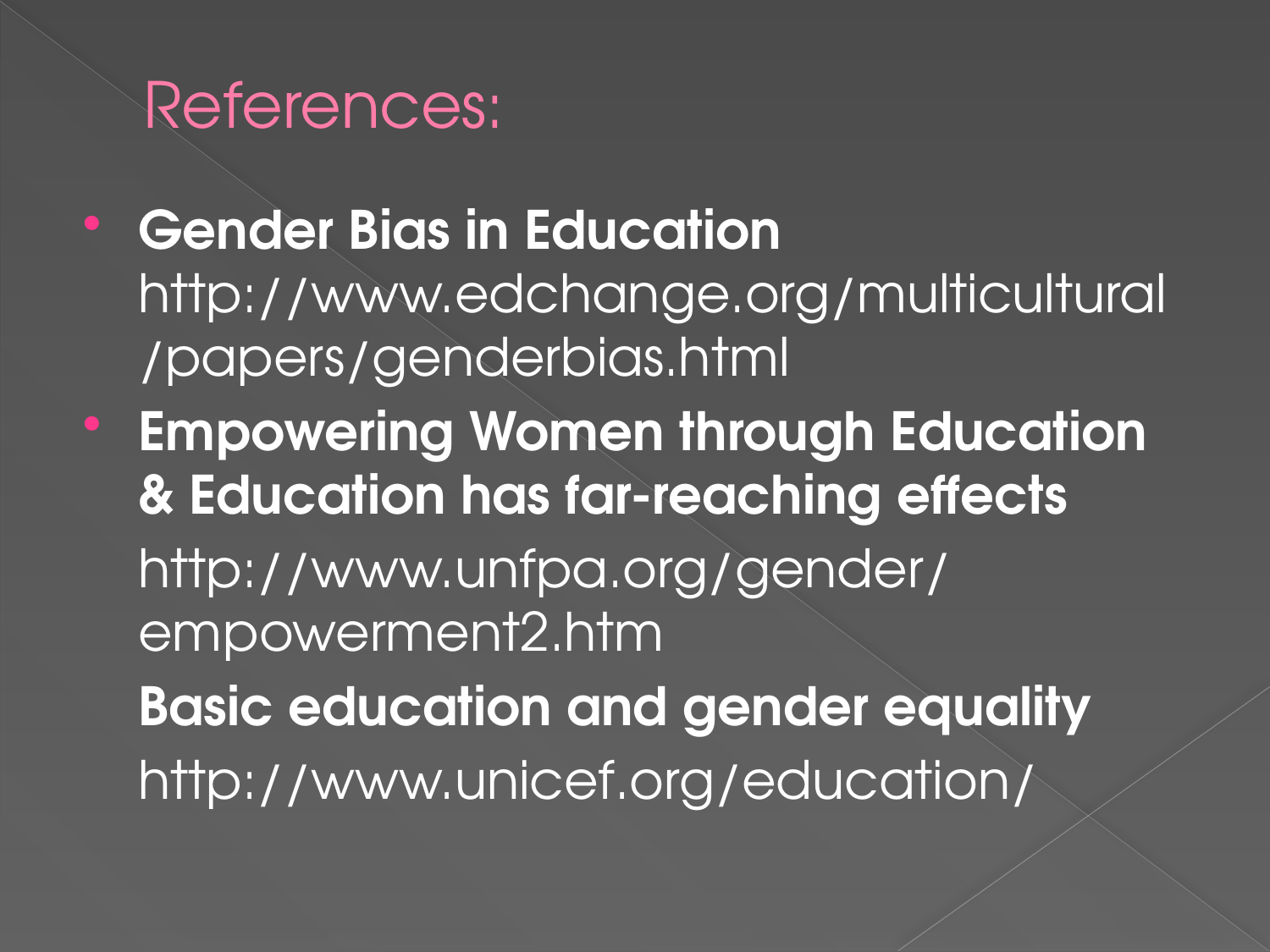

# References:
Gender Bias in Education http://www.edchange.org/multicultural/papers/genderbias.html
Empowering Women through Education & Education has far-reaching effects
	http://www.unfpa.org/gender/empowerment2.htm
	Basic education and gender equality
	http://www.unicef.org/education/